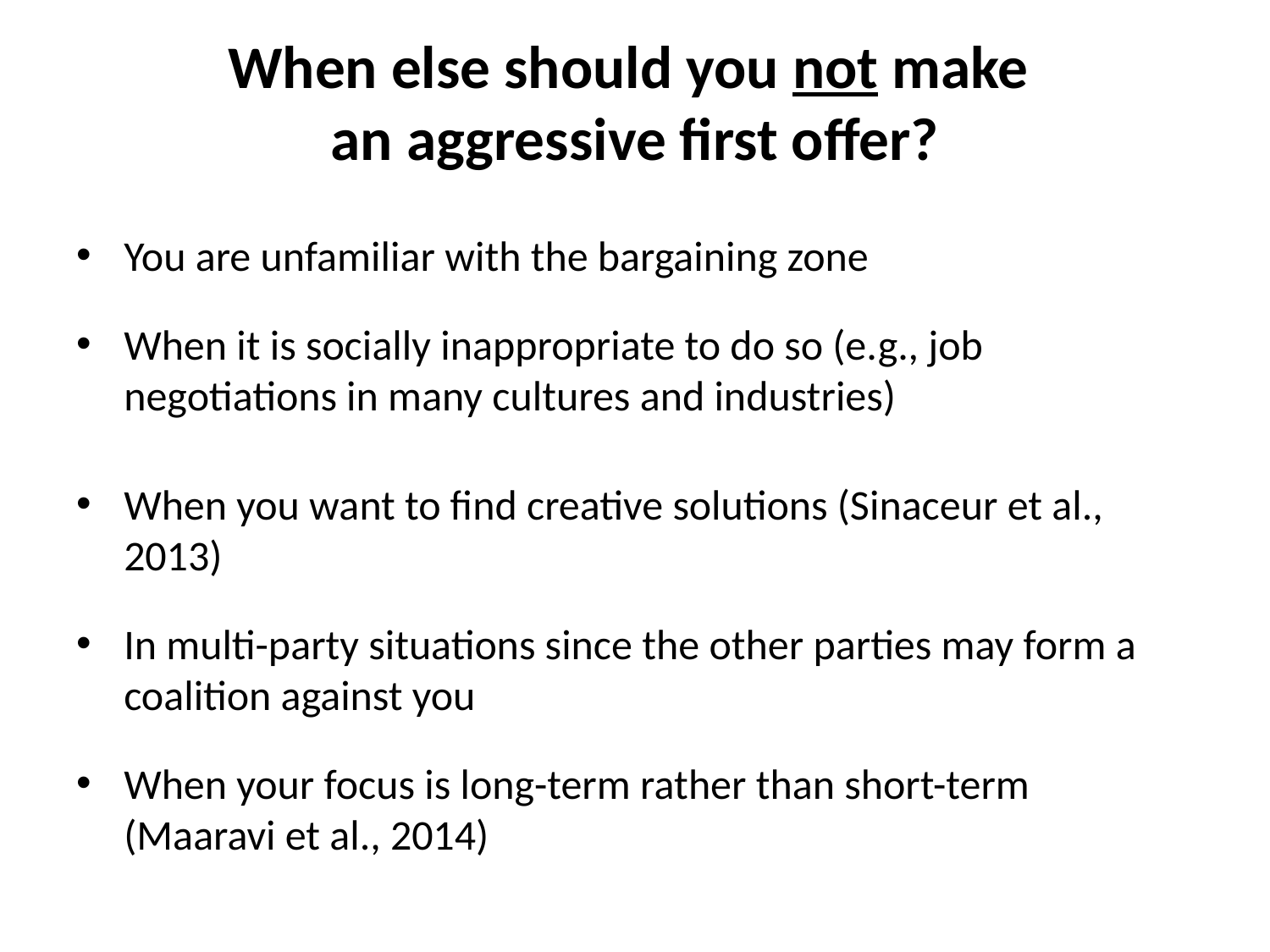

# When else should you not make an aggressive first offer?
You are unfamiliar with the bargaining zone

When it is socially inappropriate to do so (e.g., job negotiations in many cultures and industries)

When you want to find creative solutions (Sinaceur et al., 2013)

In multi-party situations since the other parties may form a coalition against you

When your focus is long-term rather than short-term (Maaravi et al., 2014)